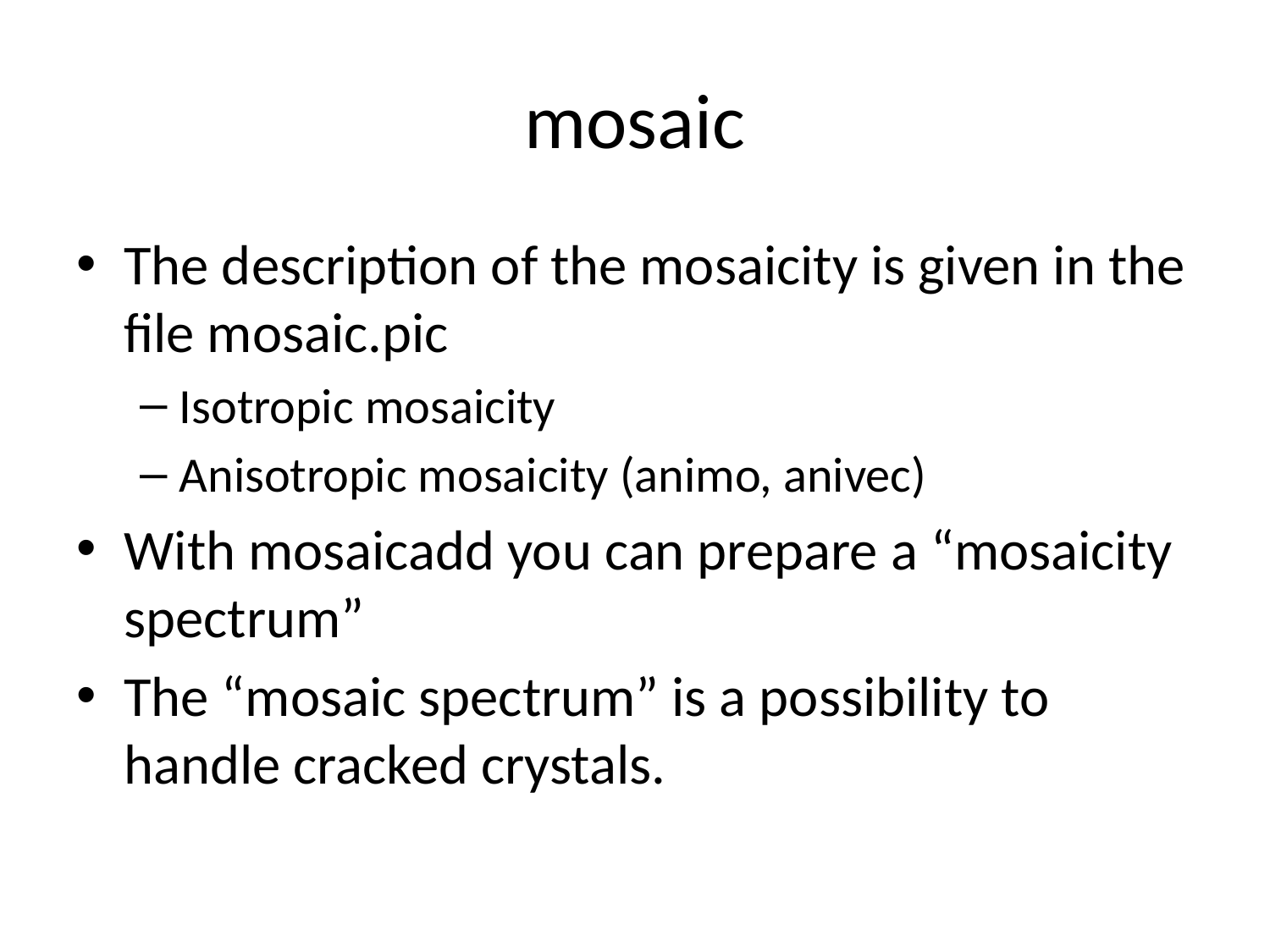

# mosaic
The description of the mosaicity is given in the file mosaic.pic
Isotropic mosaicity
Anisotropic mosaicity (animo, anivec)
With mosaicadd you can prepare a “mosaicity spectrum”
The “mosaic spectrum” is a possibility to handle cracked crystals.